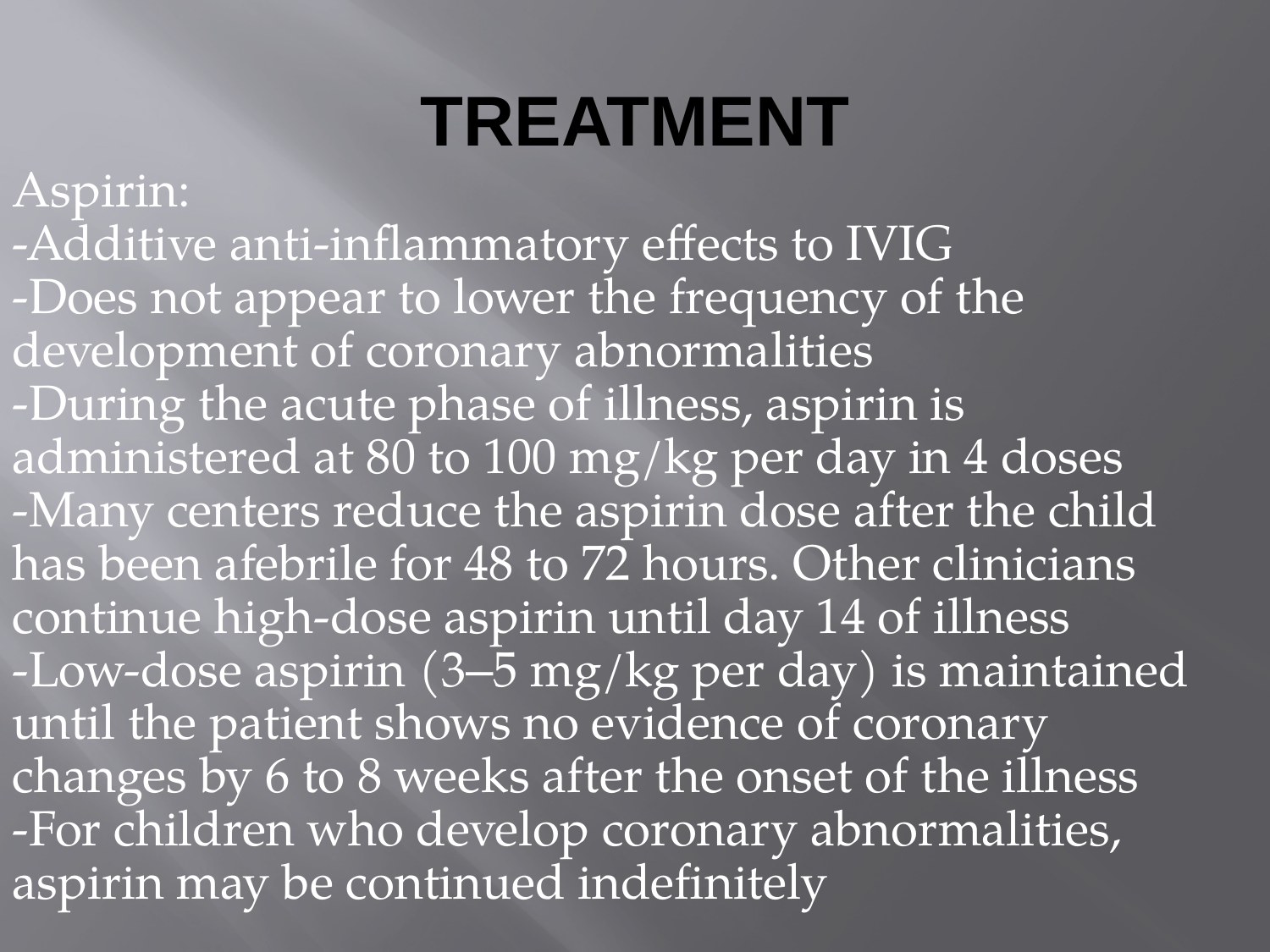

# TREATMENT
Aspirin:
-Additive anti-inflammatory effects to IVIG
-Does not appear to lower the frequency of the development of coronary abnormalities
-During the acute phase of illness, aspirin is administered at 80 to 100 mg/kg per day in 4 doses
-Many centers reduce the aspirin dose after the child has been afebrile for 48 to 72 hours. Other clinicians continue high-dose aspirin until day 14 of illness
-Low-dose aspirin (3–5 mg/kg per day) is maintained until the patient shows no evidence of coronary changes by 6 to 8 weeks after the onset of the illness
-For children who develop coronary abnormalities, aspirin may be continued indefinitely